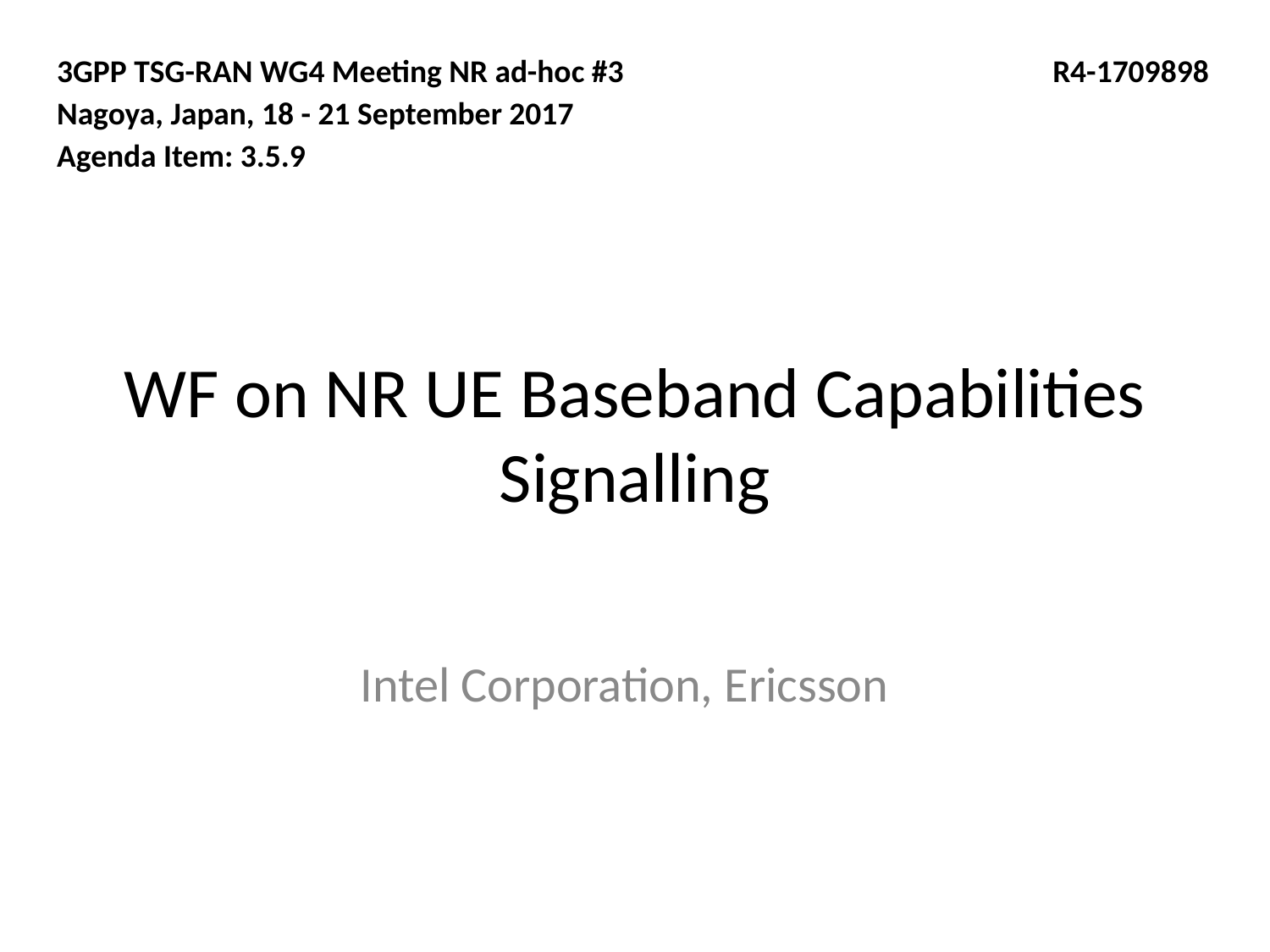

3GPP TSG-RAN WG4 Meeting NR ad-hoc #3
Nagoya, Japan, 18 - 21 September 2017
Agenda Item: 3.5.9
R4-1709898
# WF on NR UE Baseband Capabilities Signalling
Intel Corporation, Ericsson